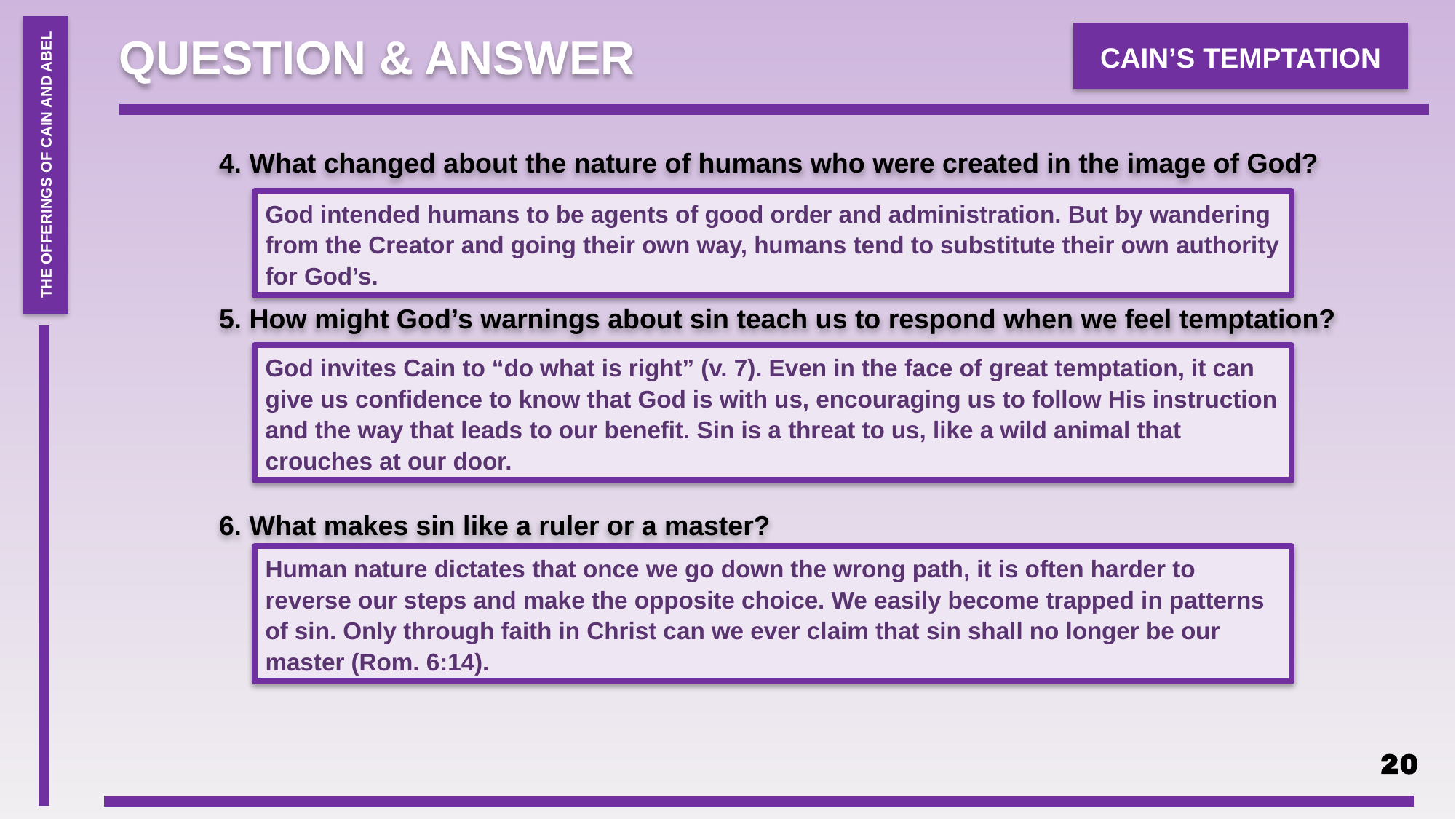

QUESTION & ANSWER
CAIN’S TEMPTATION
4. What changed about the nature of humans who were created in the image of God?

5. How might God’s warnings about sin teach us to respond when we feel temptation?

6. What makes sin like a ruler or a master?
The Offerings of Cain and Abel

God intended humans to be agents of good order and administration. But by wandering from the Creator and going their own way, humans tend to substitute their own authority for God’s.

God invites Cain to “do what is right” (v. 7). Even in the face of great temptation, it can give us confidence to know that God is with us, encouraging us to follow His instruction and the way that leads to our benefit. Sin is a threat to us, like a wild animal that crouches at our door.
Human nature dictates that once we go down the wrong path, it is often harder to reverse our steps and make the opposite choice. We easily become trapped in patterns of sin. Only through faith in Christ can we ever claim that sin shall no longer be our master (Rom. 6:14).
20